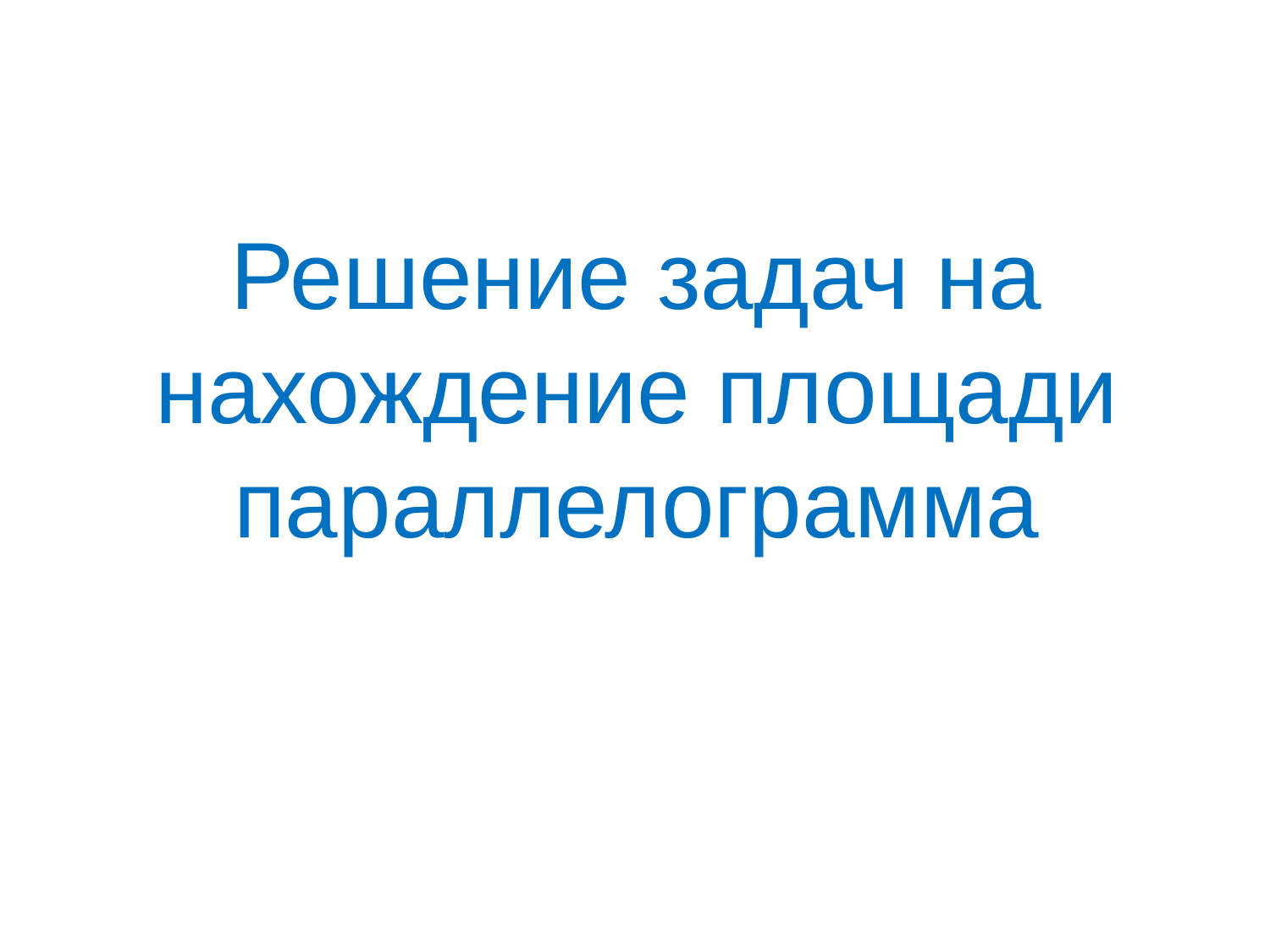

# Решение задач на нахождение площади параллелограмма